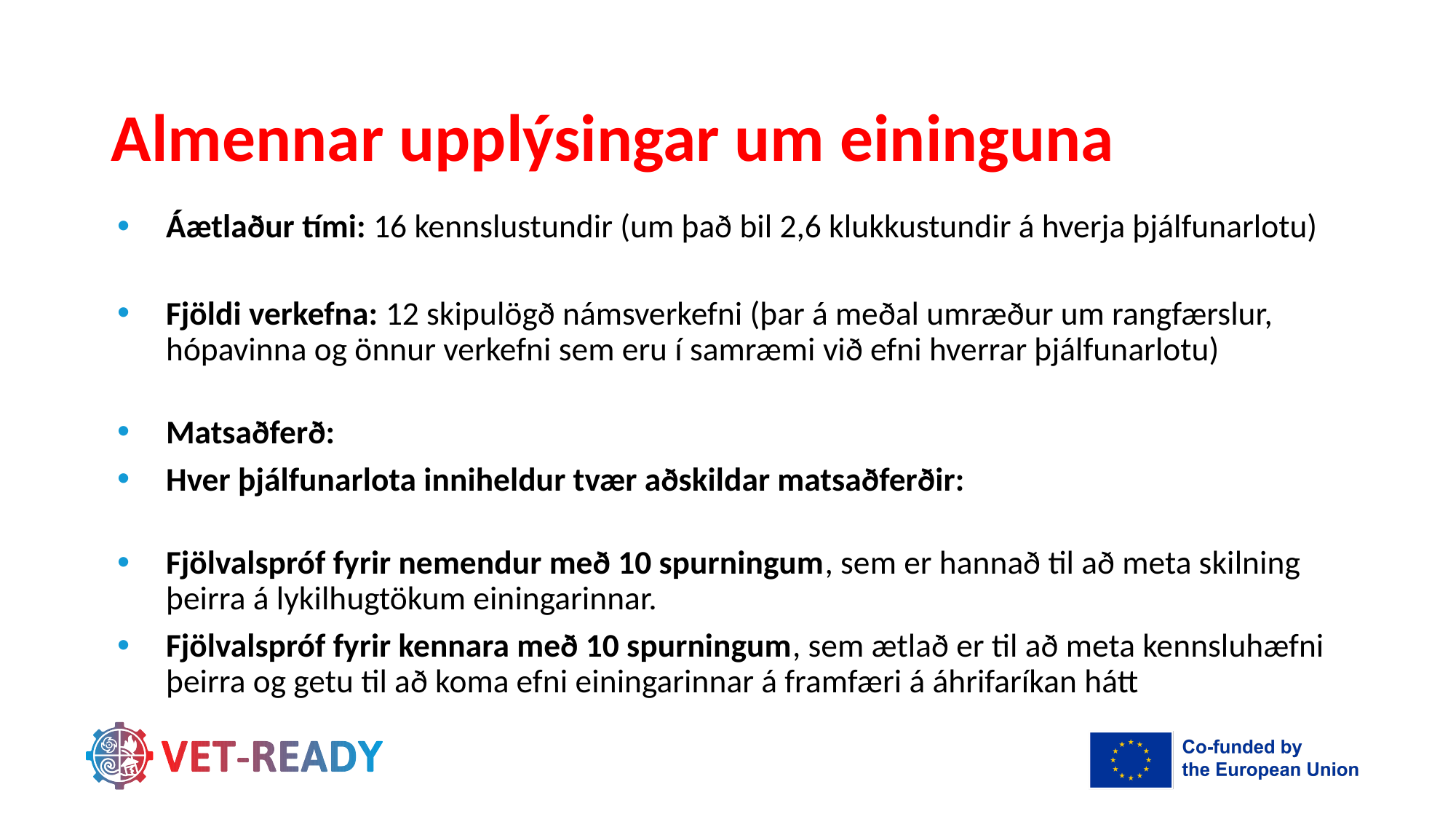

# Almennar upplýsingar um eininguna
Áætlaður tími: 16 kennslustundir (um það bil 2,6 klukkustundir á hverja þjálfunarlotu)
Fjöldi verkefna: 12 skipulögð námsverkefni (þar á meðal umræður um rangfærslur, hópavinna og önnur verkefni sem eru í samræmi við efni hverrar þjálfunarlotu)
Matsaðferð:
Hver þjálfunarlota inniheldur tvær aðskildar matsaðferðir:
Fjölvalspróf fyrir nemendur með 10 spurningum, sem er hannað til að meta skilning þeirra á lykilhugtökum einingarinnar.
Fjölvalspróf fyrir kennara með 10 spurningum, sem ætlað er til að meta kennsluhæfni þeirra og getu til að koma efni einingarinnar á framfæri á áhrifaríkan hátt